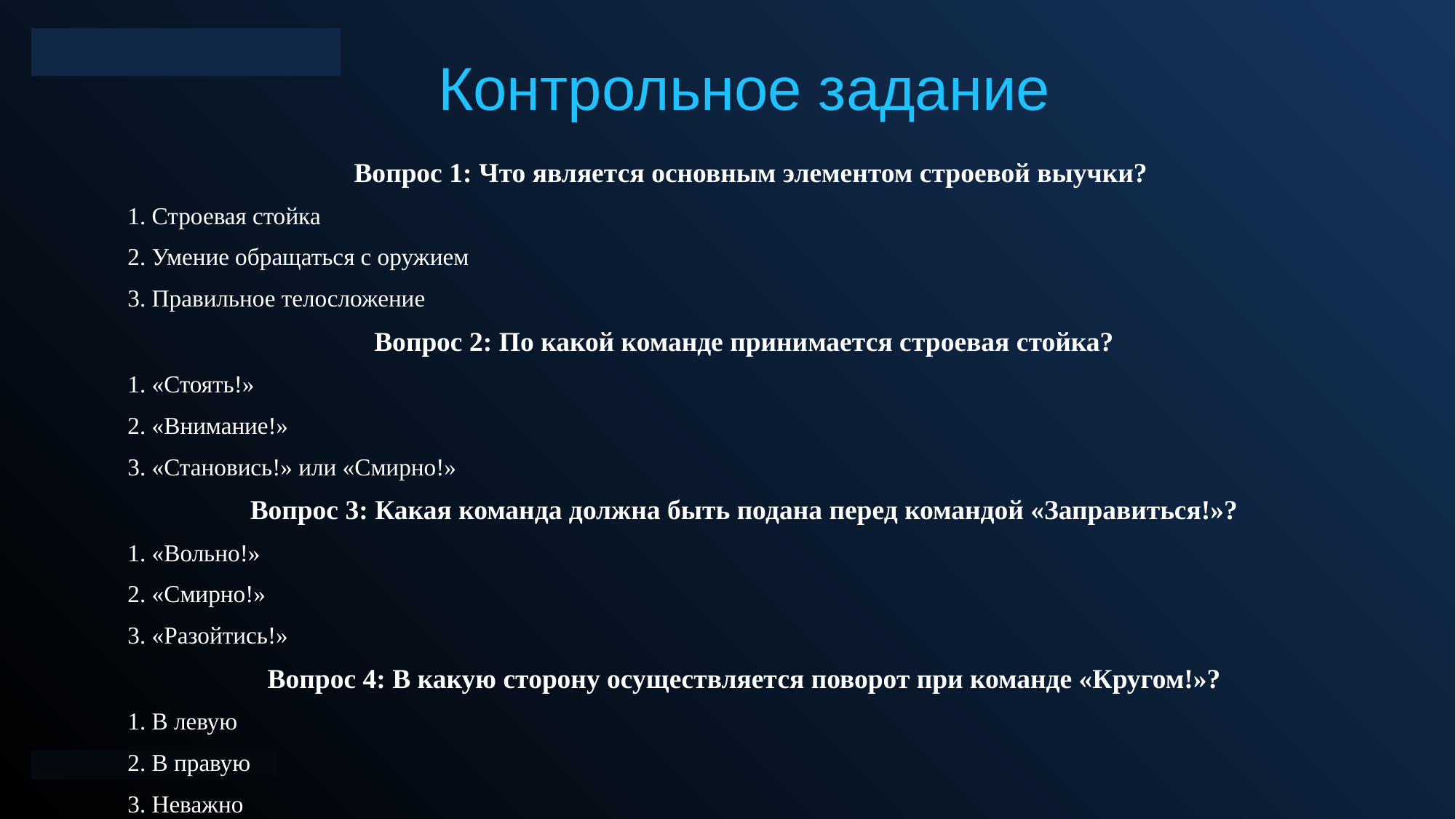

# Контрольное задание
  Вопрос 1: Что является основным элементом строевой выучки?
1. Строевая стойка
2. Умение обращаться с оружием
3. Правильное телосложение
Вопрос 2: По какой команде принимается строевая стойка?
1. «Стоять!»
2. «Внимание!»
3. «Становись!» или «Смирно!»
Вопрос 3: Какая команда должна быть подана перед командой «Заправиться!»?
1. «Вольно!»
2. «Смирно!»
3. «Разойтись!»
Вопрос 4: В какую сторону осуществляется поворот при команде «Кругом!»?
1. В левую
2. В правую
3. Неважно